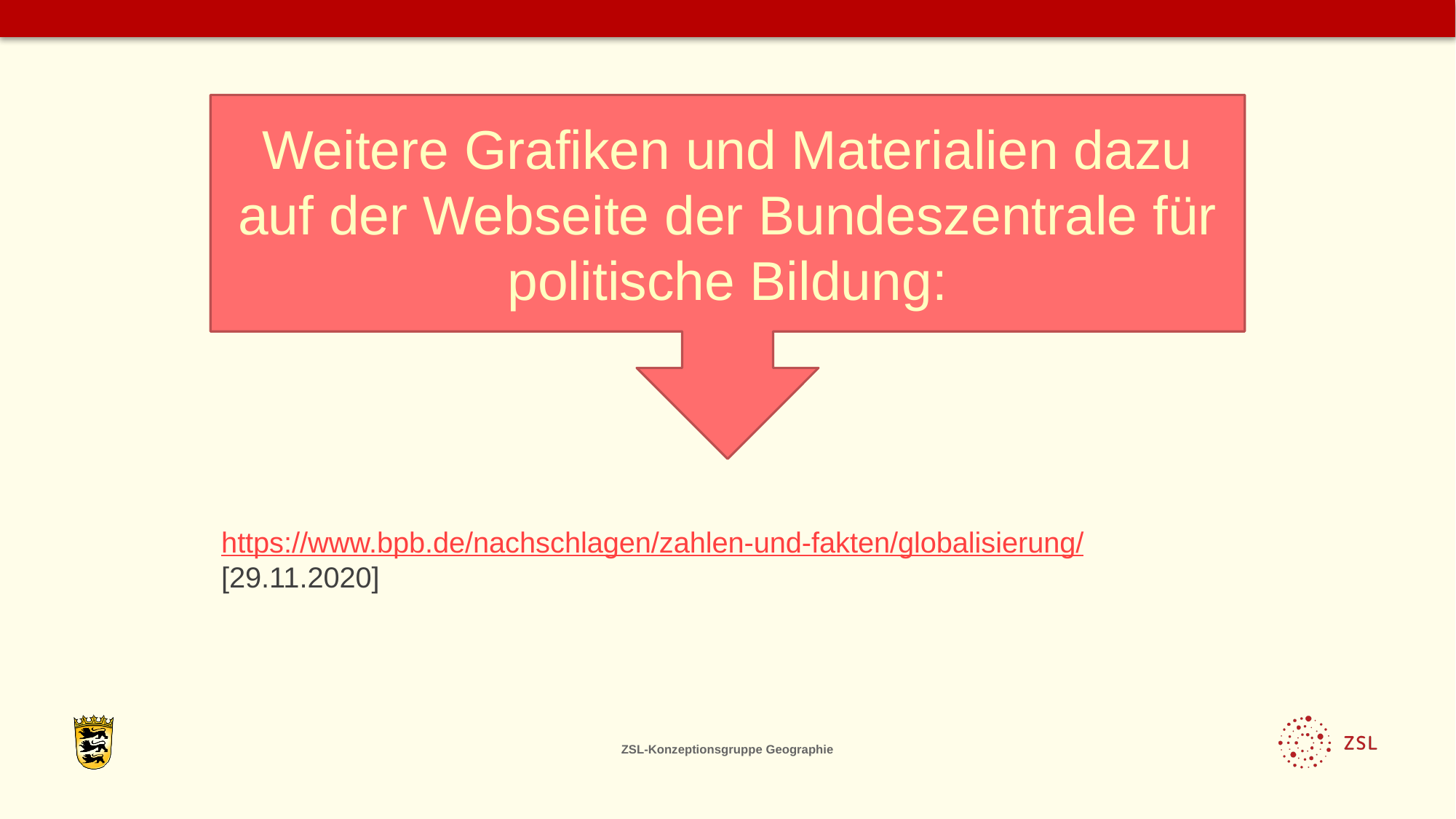

Weitere Grafiken und Materialien dazu auf der Webseite der Bundeszentrale für politische Bildung:
# https://www.bpb.de/nachschlagen/zahlen-und-fakten/globalisierung/ [29.11.2020]
ZSL-Konzeptionsgruppe Geographie